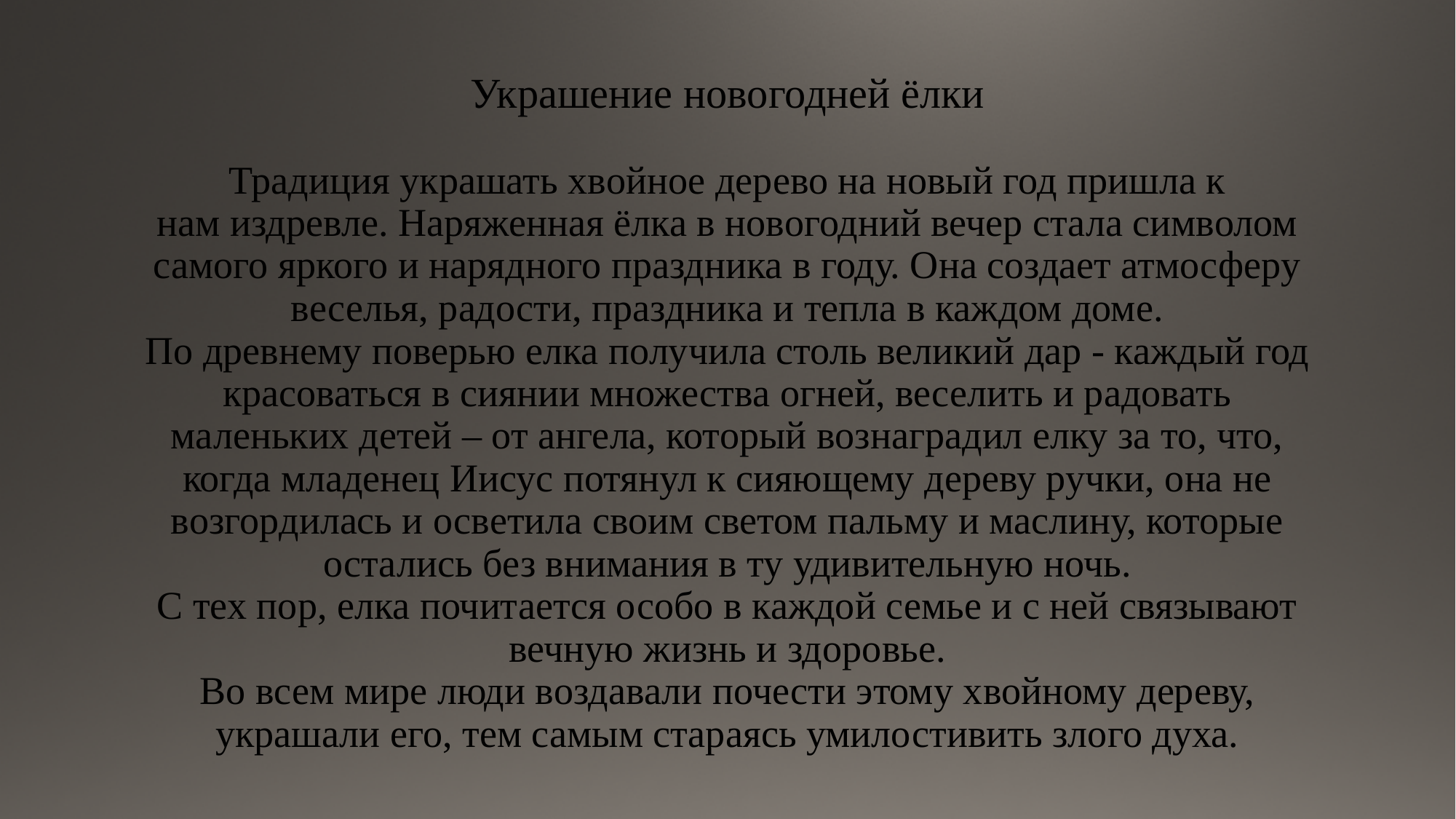

# Украшение новогодней ёлки Традиция украшать хвойное дерево на новый год пришла к нам издревле. Наряженная ёлка в новогодний вечер стала символом самого яркого и нарядного праздника в году. Она создает атмосферу веселья, радости, праздника и тепла в каждом доме. По древнему поверью елка получила столь великий дар - каждый год красоваться в сиянии множества огней, веселить и радовать маленьких детей – от ангела, который вознаградил елку за то, что, когда младенец Иисус потянул к сияющему дереву ручки, она не возгордилась и осветила своим светом пальму и маслину, которые остались без внимания в ту удивительную ночь. С тех пор, елка почитается особо в каждой семье и с ней связывают вечную жизнь и здоровье. Во всем мире люди воздавали почести этому хвойному дереву, украшали его, тем самым стараясь умилостивить злого духа.